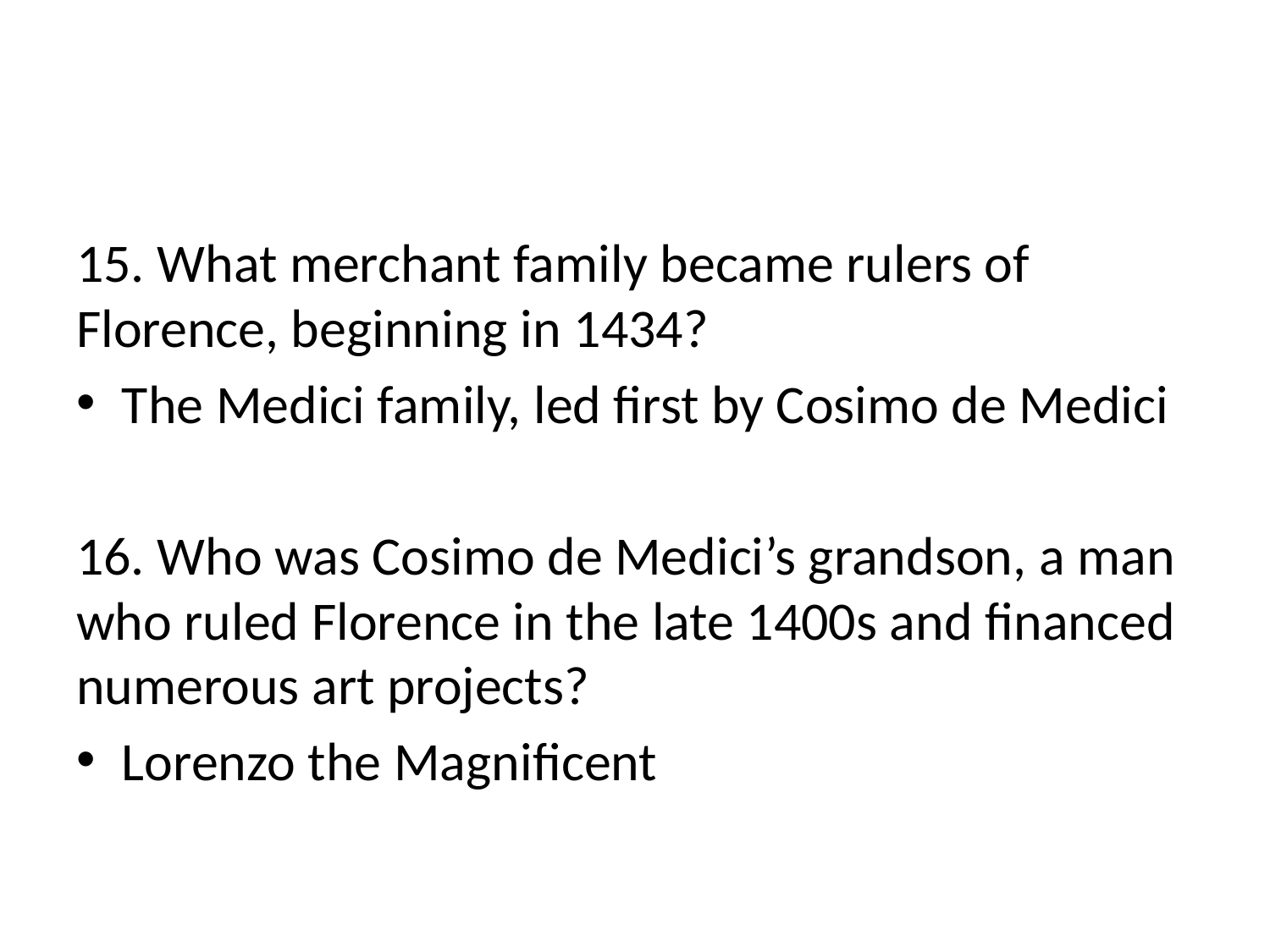

#
15. What merchant family became rulers of Florence, beginning in 1434?
The Medici family, led first by Cosimo de Medici

16. Who was Cosimo de Medici’s grandson, a man who ruled Florence in the late 1400s and financed numerous art projects?
Lorenzo the Magnificent